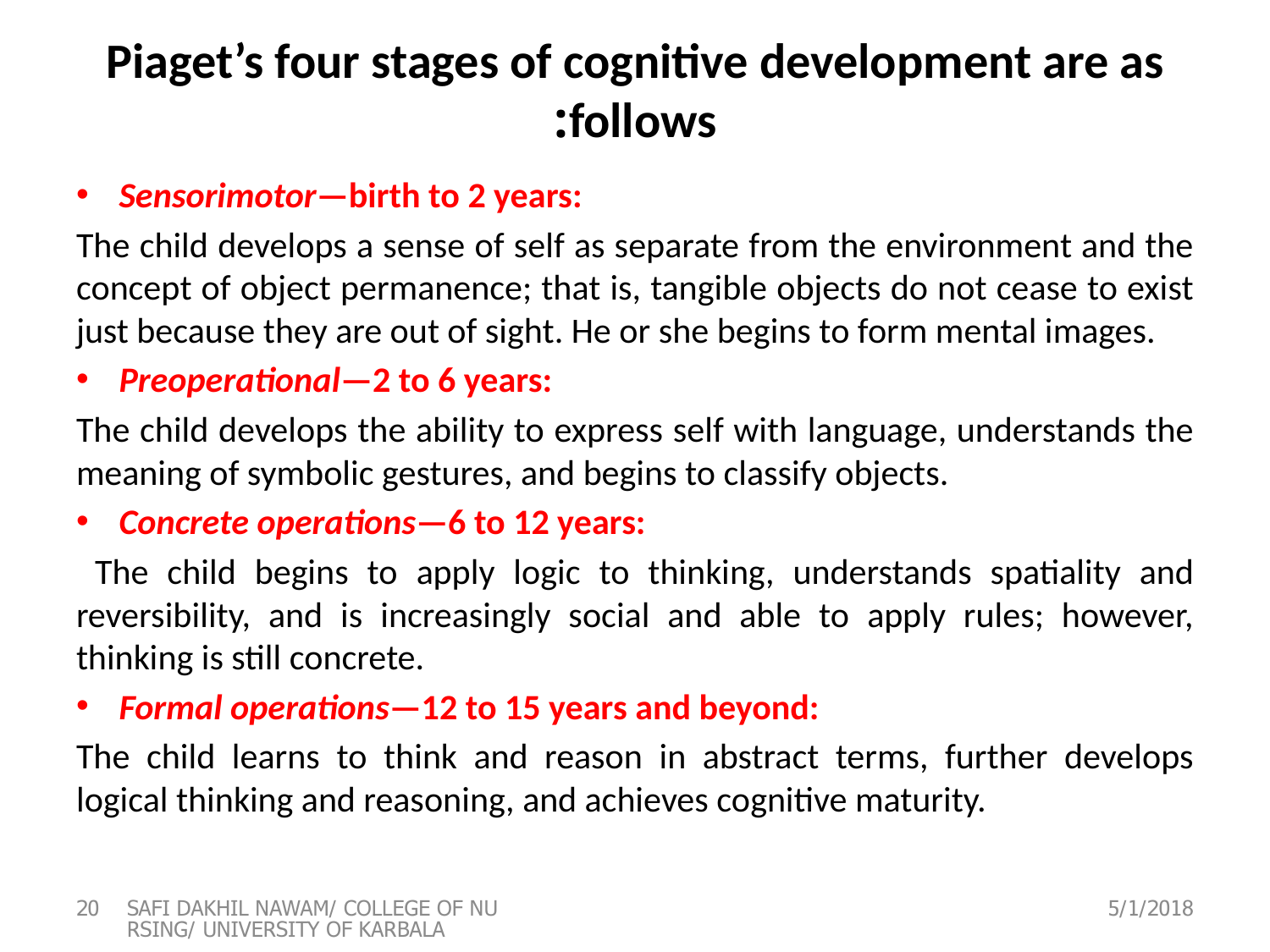

# Piaget’s four stages of cognitive development are as follows:
Sensorimotor—birth to 2 years:
The child develops a sense of self as separate from the environment and the concept of object permanence; that is, tangible objects do not cease to exist just because they are out of sight. He or she begins to form mental images.
Preoperational—2 to 6 years:
The child develops the ability to express self with language, understands the meaning of symbolic gestures, and begins to classify objects.
Concrete operations—6 to 12 years:
 The child begins to apply logic to thinking, understands spatiality and reversibility, and is increasingly social and able to apply rules; however, thinking is still concrete.
Formal operations—12 to 15 years and beyond:
The child learns to think and reason in abstract terms, further develops logical thinking and reasoning, and achieves cognitive maturity.
20
SAFI DAKHIL NAWAM/ COLLEGE OF NURSING/ UNIVERSITY OF KARBALA
5/1/2018